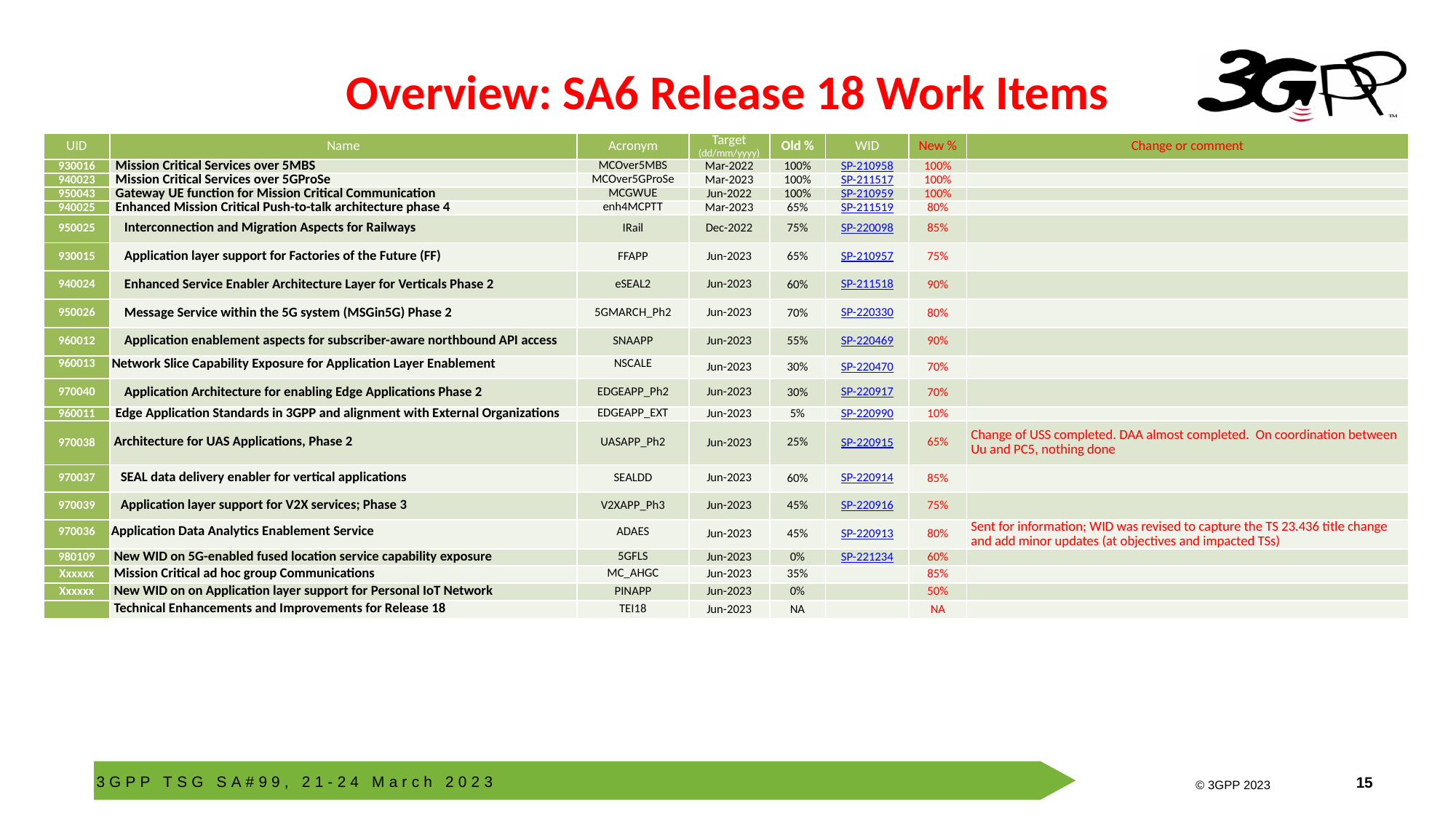

# Overview: SA6 Release 18 Work Items
| UID | Name | Acronym | Target (dd/mm/yyyy) | Old % | WID | New % | Change or comment |
| --- | --- | --- | --- | --- | --- | --- | --- |
| 930016 | Mission Critical Services over 5MBS | MCOver5MBS | Mar-2022 | 100% | SP-210958 | 100% |  |
| 940023 | Mission Critical Services over 5GProSe | MCOver5GProSe | Mar-2023 | 100% | SP-211517 | 100% |  |
| 950043 | Gateway UE function for Mission Critical Communication | MCGWUE | Jun-2022 | 100% | SP-210959 | 100% |  |
| 940025 | Enhanced Mission Critical Push-to-talk architecture phase 4 | enh4MCPTT | Mar-2023 | 65% | SP-211519 | 80% |  |
| 950025 | Interconnection and Migration Aspects for Railways | IRail | Dec-2022 | 75% | SP-220098 | 85% |  |
| 930015 | Application layer support for Factories of the Future (FF) | FFAPP | Jun-2023 | 65% | SP-210957 | 75% |  |
| 940024 | Enhanced Service Enabler Architecture Layer for Verticals Phase 2 | eSEAL2 | Jun-2023 | 60% | SP-211518 | 90% |  |
| 950026 | Message Service within the 5G system (MSGin5G) Phase 2 | 5GMARCH\_Ph2 | Jun-2023 | 70% | SP-220330 | 80% |  |
| 960012 | Application enablement aspects for subscriber-aware northbound API access | SNAAPP | Jun-2023 | 55% | SP-220469 | 90% |  |
| 960013 | Network Slice Capability Exposure for Application Layer Enablement | NSCALE | Jun-2023 | 30% | SP-220470 | 70% |  |
| 970040 | Application Architecture for enabling Edge Applications Phase 2 | EDGEAPP\_Ph2 | Jun-2023 | 30% | SP-220917 | 70% |  |
| 960011 | Edge Application Standards in 3GPP and alignment with External Organizations | EDGEAPP\_EXT | Jun-2023 | 5% | SP-220990 | 10% |  |
| 970038 | Architecture for UAS Applications, Phase 2 | UASAPP\_Ph2 | Jun-2023 | 25% | SP-220915 | 65% | Change of USS completed. DAA almost completed. On coordination between Uu and PC5, nothing done |
| 970037 | SEAL data delivery enabler for vertical applications | SEALDD | Jun-2023 | 60% | SP-220914 | 85% |  |
| 970039 | Application layer support for V2X services; Phase 3 | V2XAPP\_Ph3 | Jun-2023 | 45% | SP-220916 | 75% |  |
| 970036 | Application Data Analytics Enablement Service | ADAES | Jun-2023 | 45% | SP-220913 | 80% | Sent for information; WID was revised to capture the TS 23.436 title change and add minor updates (at objectives and impacted TSs) |
| 980109 | New WID on 5G-enabled fused location service capability exposure | 5GFLS | Jun-2023 | 0% | SP-221234 | 60% |  |
| Xxxxxx | Mission Critical ad hoc group Communications | MC\_AHGC | Jun-2023 | 35% |  | 85% |  |
| Xxxxxx | New WID on on Application layer support for Personal IoT Network | PINAPP | Jun-2023 | 0% |  | 50% |  |
|  | Technical Enhancements and Improvements for Release 18 | TEI18 | Jun-2023 | NA |  | NA |  |